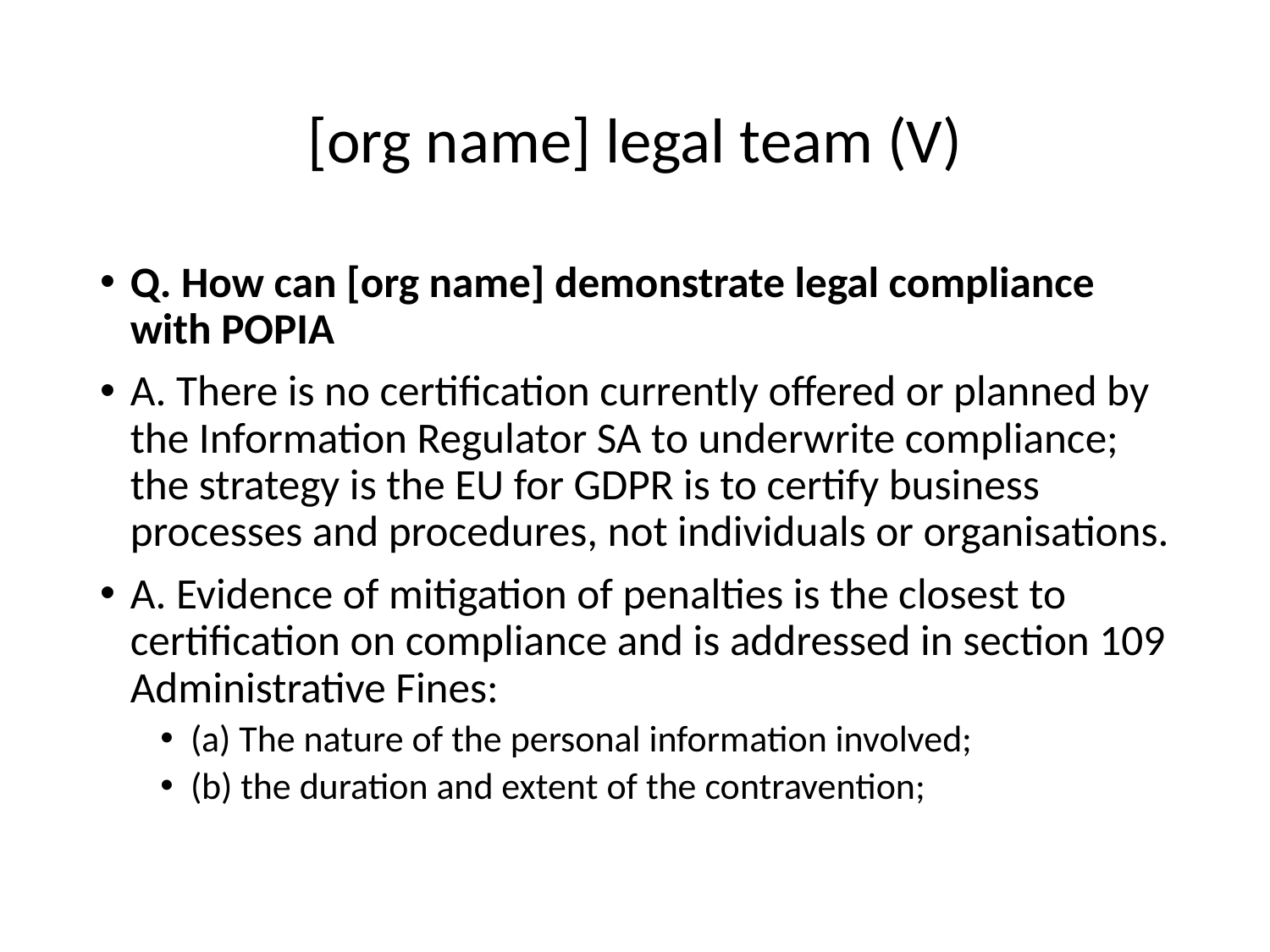

# [org name] legal team (V)
Q. How can [org name] demonstrate legal compliance with POPIA
A. There is no certification currently offered or planned by the Information Regulator SA to underwrite compliance; the strategy is the EU for GDPR is to certify business processes and procedures, not individuals or organisations.
A. Evidence of mitigation of penalties is the closest to certification on compliance and is addressed in section 109 Administrative Fines:
(a) The nature of the personal information involved;
(b) the duration and extent of the contravention;